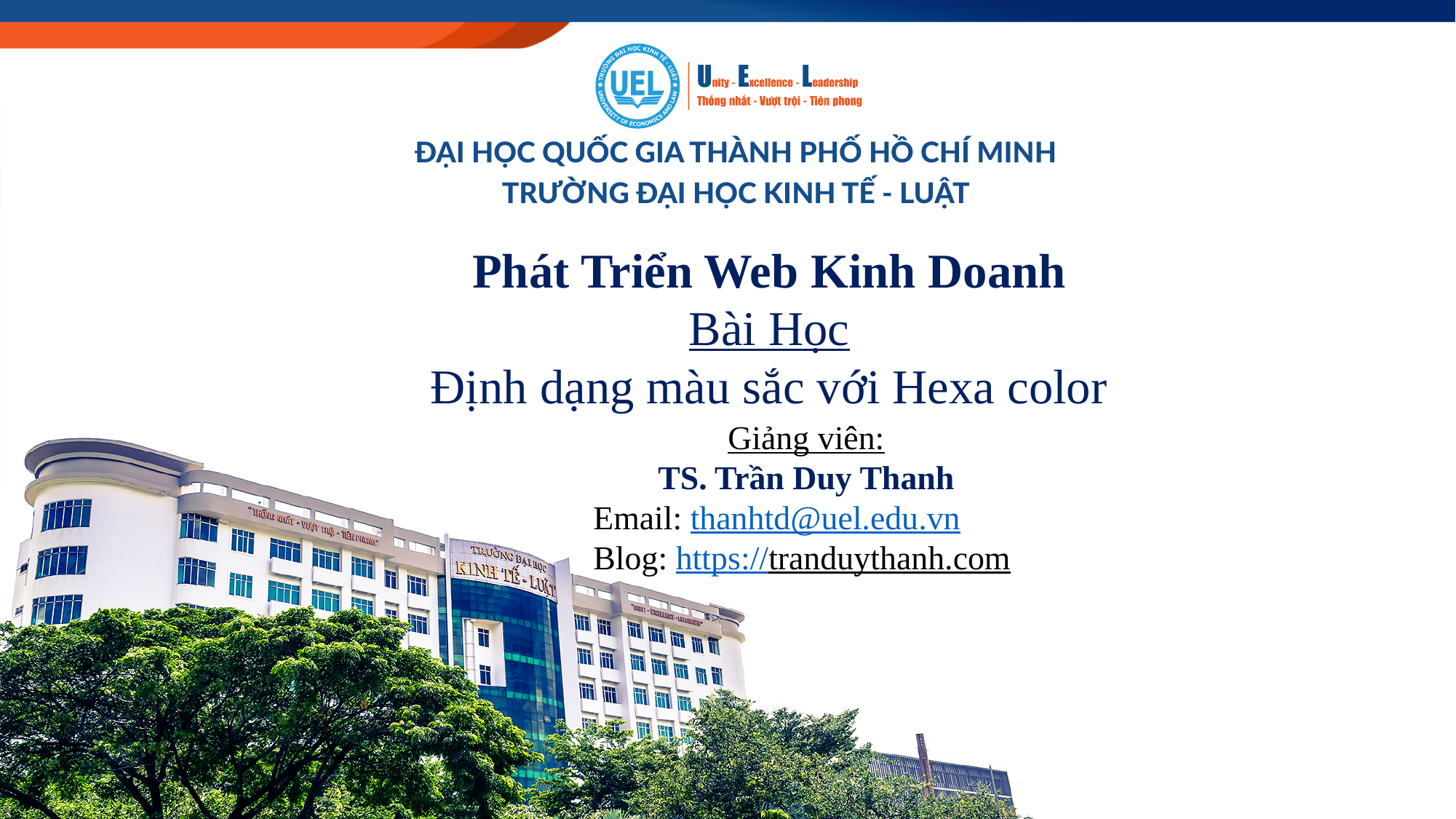

Phát Triển Web Kinh Doanh
Bài Học
Định dạng màu sắc với Hexa color
Giảng viên:
TS. Trần Duy Thanh
Email: thanhtd@uel.edu.vn
Blog: https://tranduythanh.com